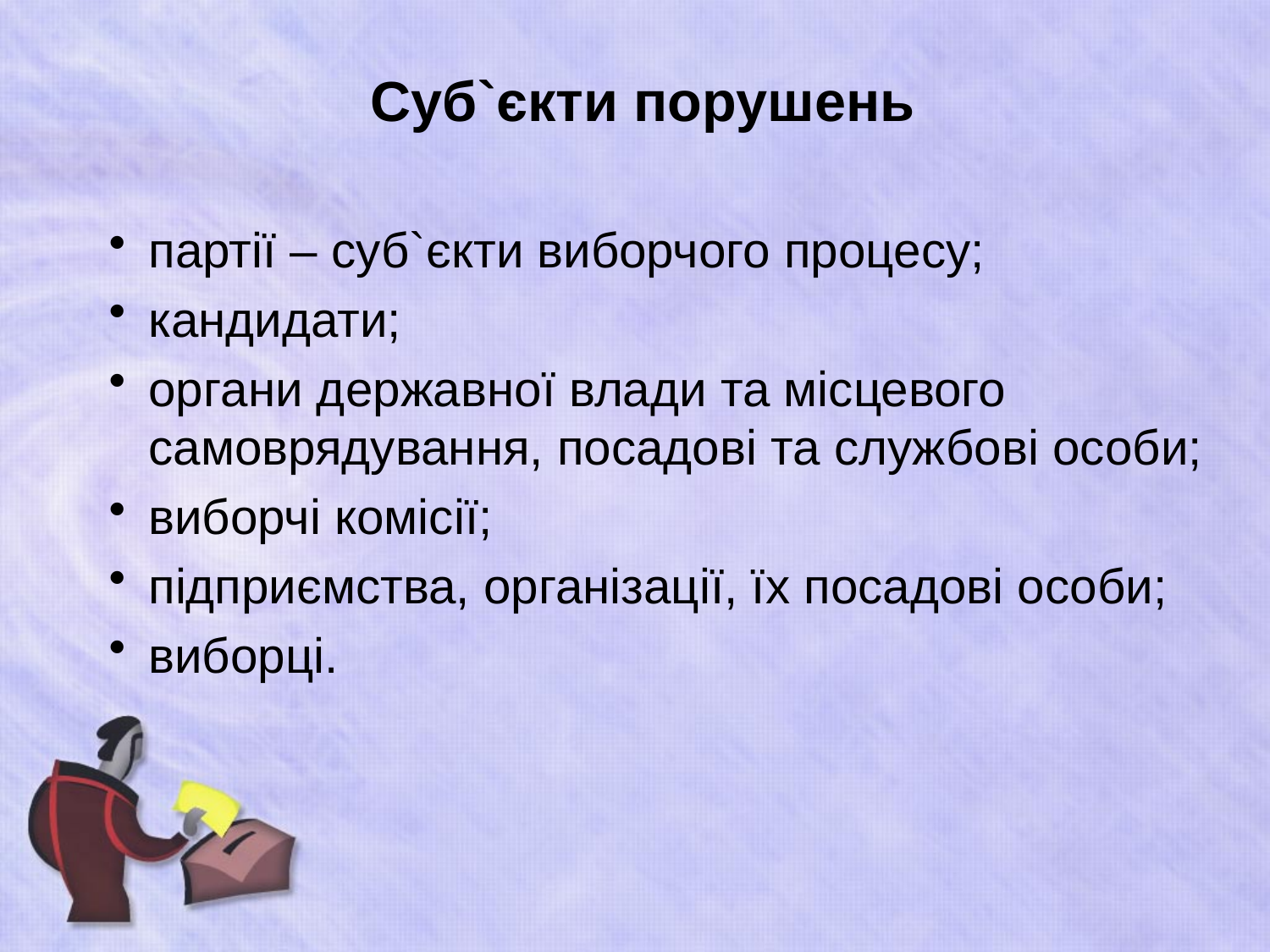

# Суб`єкти порушень

партії – суб`єкти виборчого процесу;
кандидати;
органи державної влади та місцевого самоврядування, посадові та службові особи;
виборчі комісії;
підприємства, організації, їх посадові особи;
виборці.